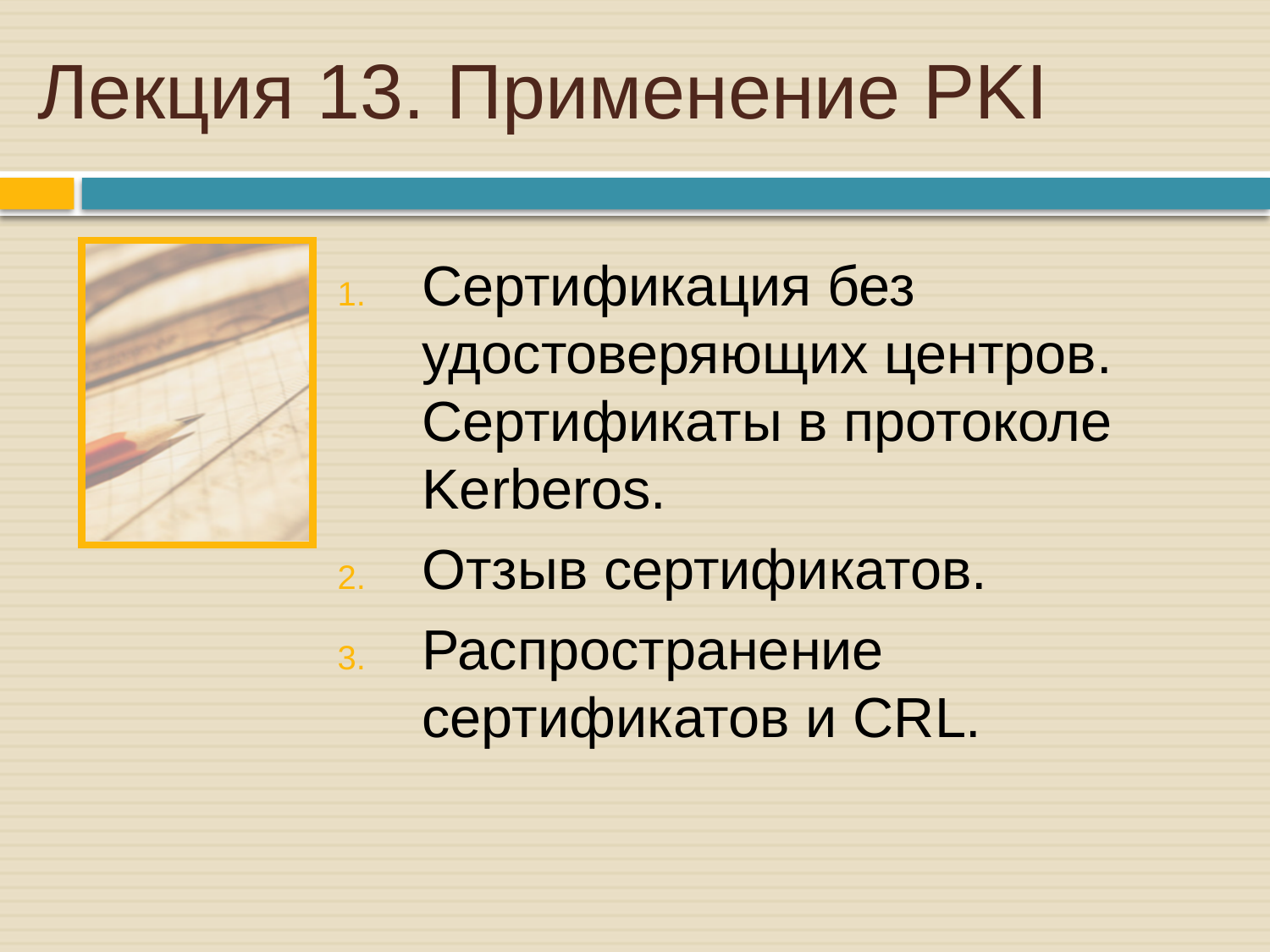

# Лекция 13. Применение PKI
Сертификация без удостоверяющих центров. Сертификаты в протоколе Kerberos.
Отзыв сертификатов.
Распространение сертификатов и CRL.